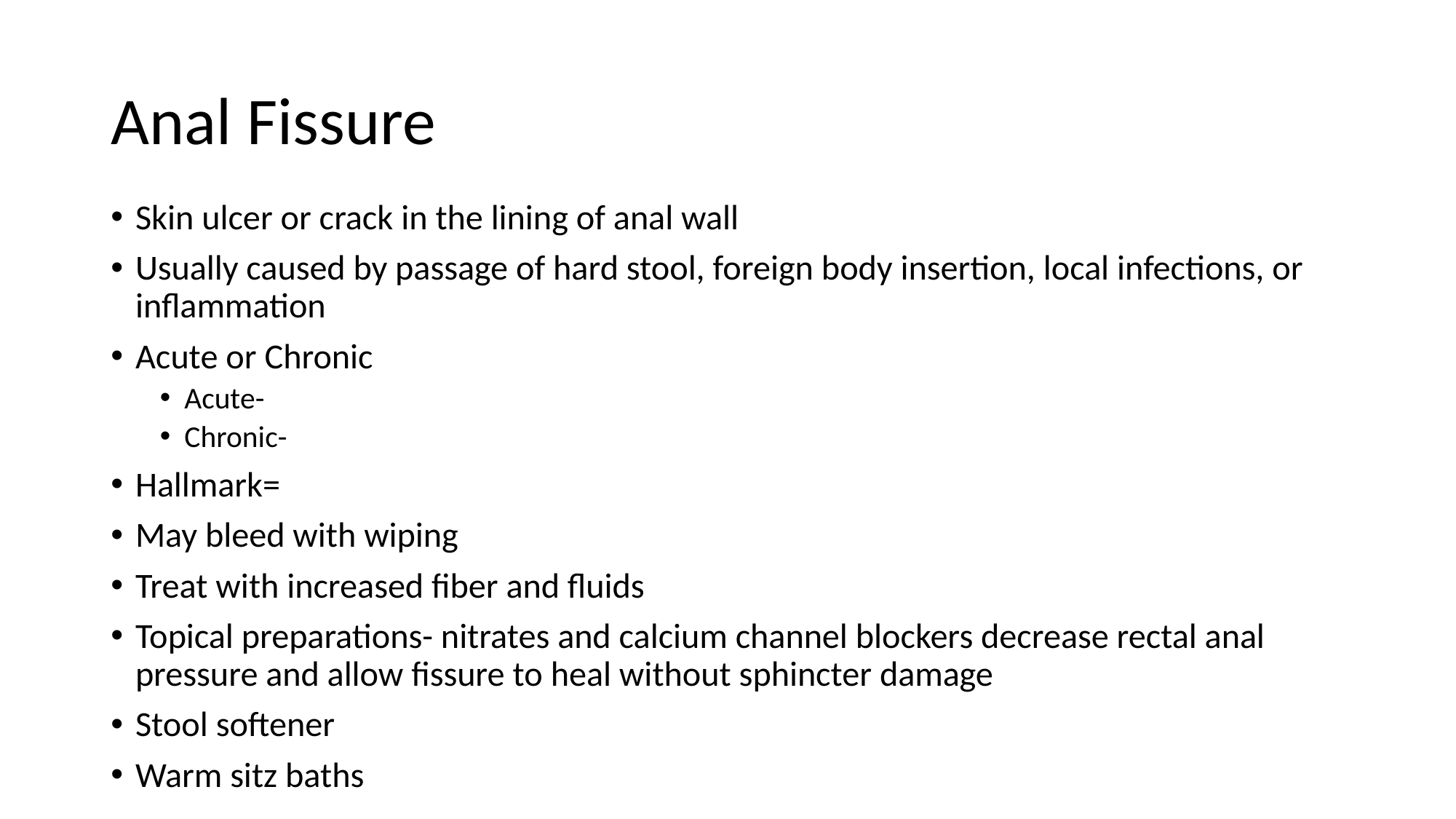

# Anal Fissure
Skin ulcer or crack in the lining of anal wall
Usually caused by passage of hard stool, foreign body insertion, local infections, or inflammation
Acute or Chronic
Acute-
Chronic-
Hallmark=
May bleed with wiping
Treat with increased fiber and fluids
Topical preparations- nitrates and calcium channel blockers decrease rectal anal pressure and allow fissure to heal without sphincter damage
Stool softener
Warm sitz baths